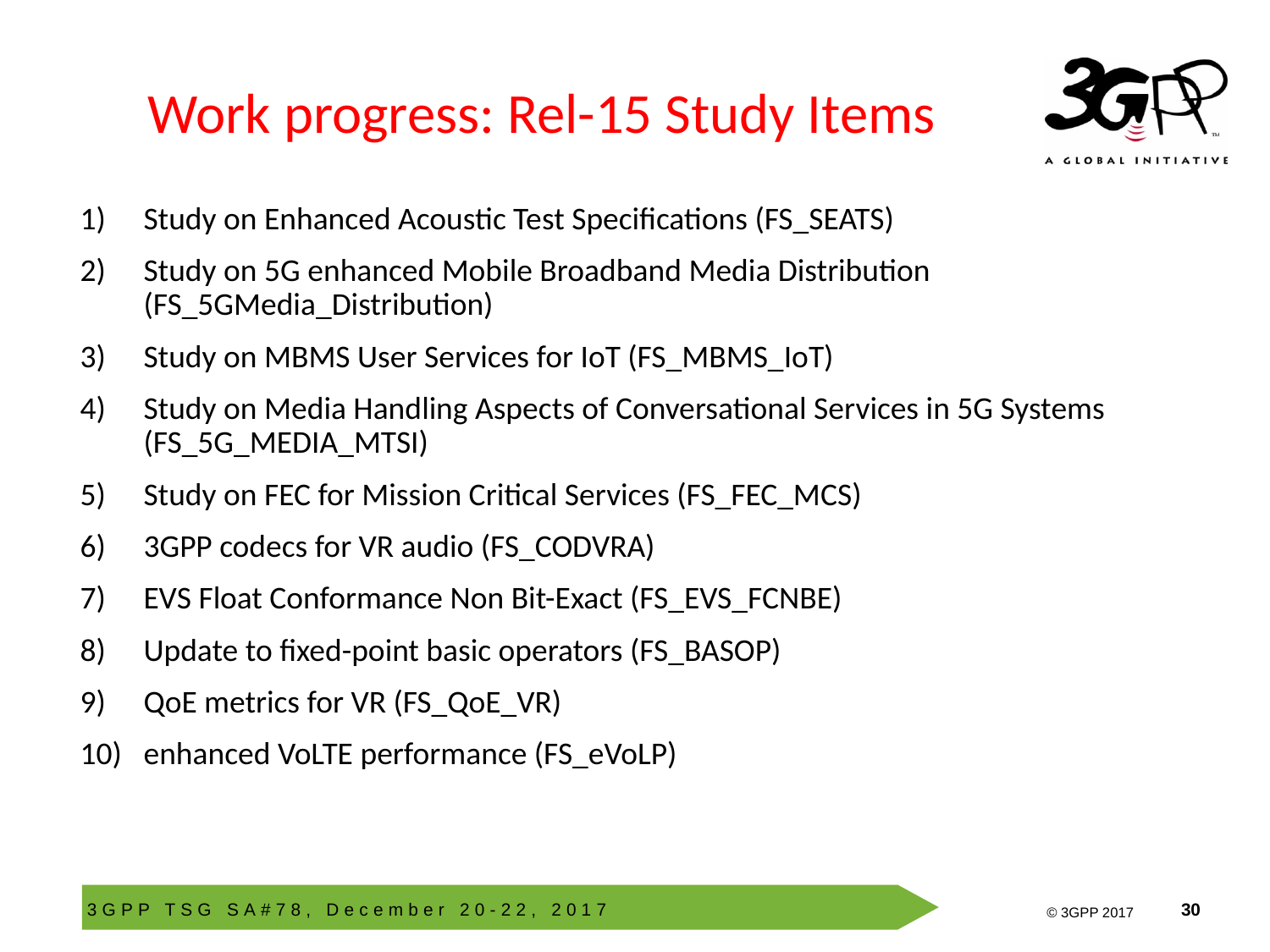

# Work progress: Rel-15 Study Items
Study on Enhanced Acoustic Test Specifications (FS_SEATS)
Study on 5G enhanced Mobile Broadband Media Distribution (FS_5GMedia_Distribution)
Study on MBMS User Services for IoT (FS_MBMS_IoT)
Study on Media Handling Aspects of Conversational Services in 5G Systems (FS_5G_MEDIA_MTSI)
Study on FEC for Mission Critical Services (FS_FEC_MCS)
3GPP codecs for VR audio (FS_CODVRA)
EVS Float Conformance Non Bit-Exact (FS_EVS_FCNBE)
Update to fixed-point basic operators (FS_BASOP)
QoE metrics for VR (FS_QoE_VR)
enhanced VoLTE performance (FS_eVoLP)